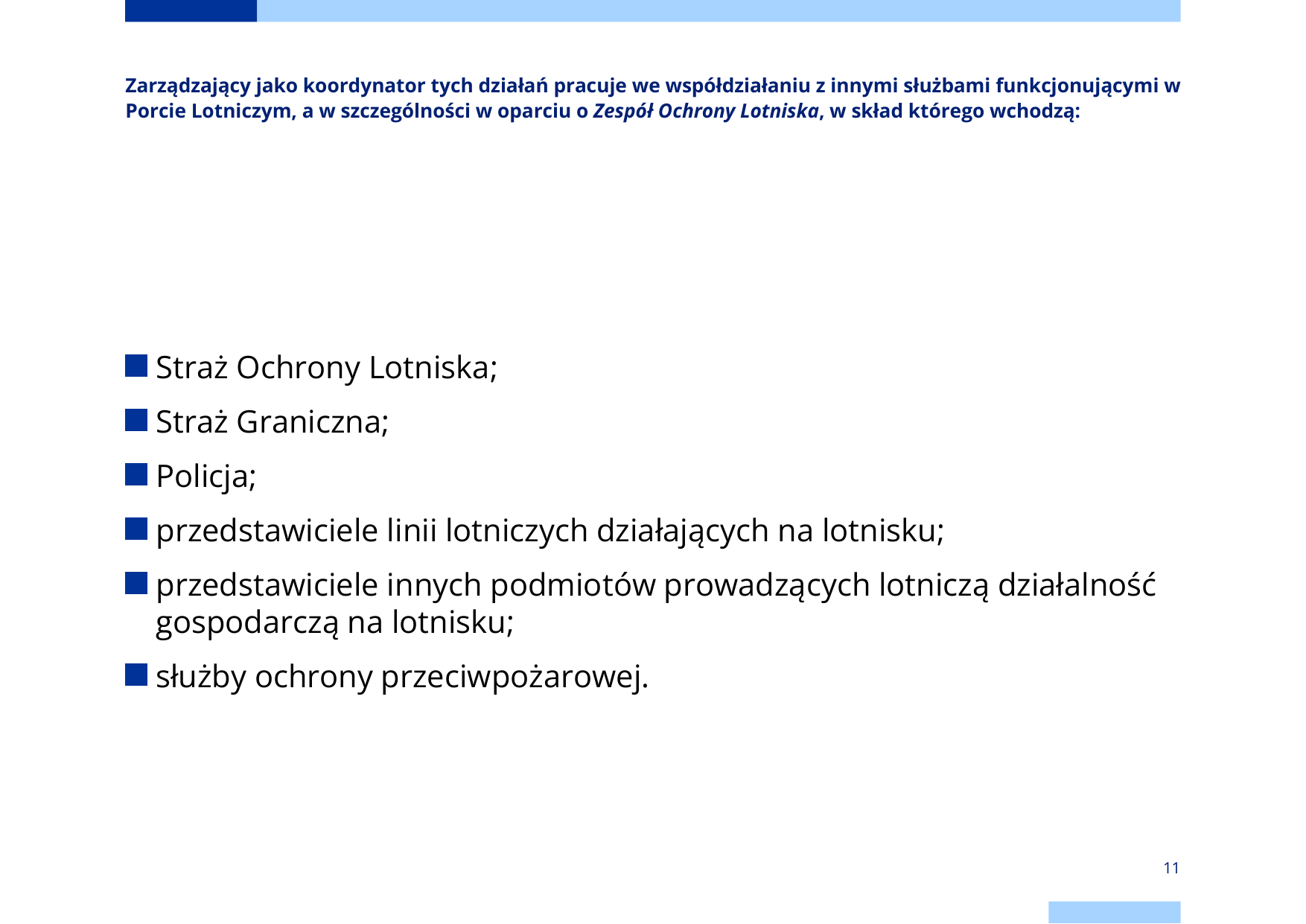

# Zarządzający jako koordynator tych działań pracuje we współdziałaniu z innymi służbami funkcjonującymi w Porcie Lotniczym, a w szczególności w oparciu o Zespół Ochrony Lotniska, w skład którego wchodzą:
Straż Ochrony Lotniska;
Straż Graniczna;
Policja;
przedstawiciele linii lotniczych działających na lotnisku;
przedstawiciele innych podmiotów prowadzących lotniczą działalność gospodarczą na lotnisku;
służby ochrony przeciwpożarowej.

11